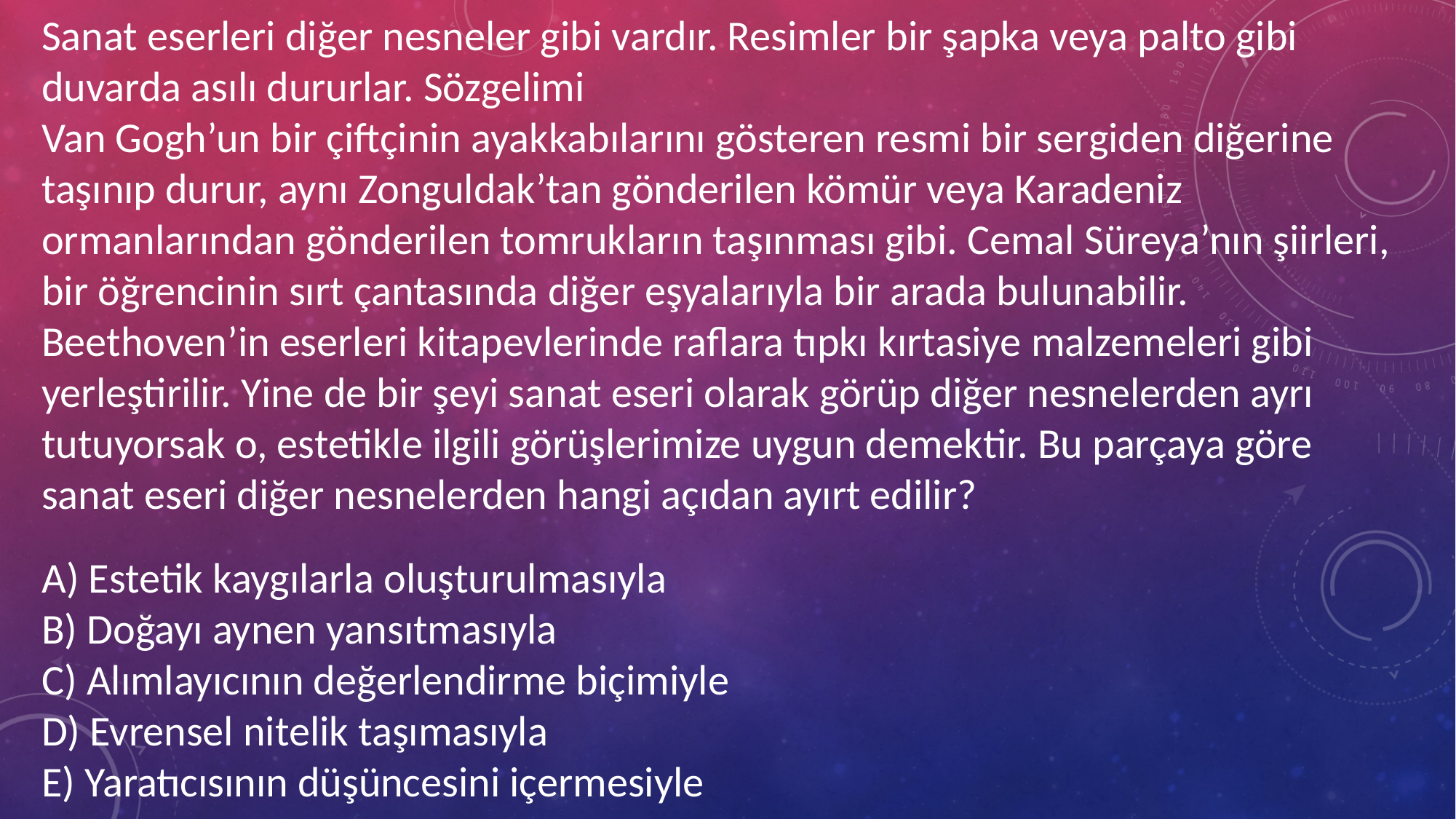

Sanat eserleri diğer nesneler gibi vardır. Resimler bir şapka veya palto gibi duvarda asılı dururlar. Sözgelimi
Van Gogh’un bir çiftçinin ayakkabılarını gösteren resmi bir sergiden diğerine taşınıp durur, aynı Zonguldak’tan gönderilen kömür veya Karadeniz ormanlarından gönderilen tomrukların taşınması gibi. Cemal Süreya’nın şiirleri, bir öğrencinin sırt çantasında diğer eşyalarıyla bir arada bulunabilir. Beethoven’in eserleri kitapevlerinde raflara tıpkı kırtasiye malzemeleri gibi yerleştirilir. Yine de bir şeyi sanat eseri olarak görüp diğer nesnelerden ayrı tutuyorsak o, estetikle ilgili görüşlerimize uygun demektir. Bu parçaya göre sanat eseri diğer nesnelerden hangi açıdan ayırt edilir?

A) Estetik kaygılarla oluşturulmasıyla
B) Doğayı aynen yansıtmasıyla
C) Alımlayıcının değerlendirme biçimiyle
D) Evrensel nitelik taşımasıyla
E) Yaratıcısının düşüncesini içermesiyle